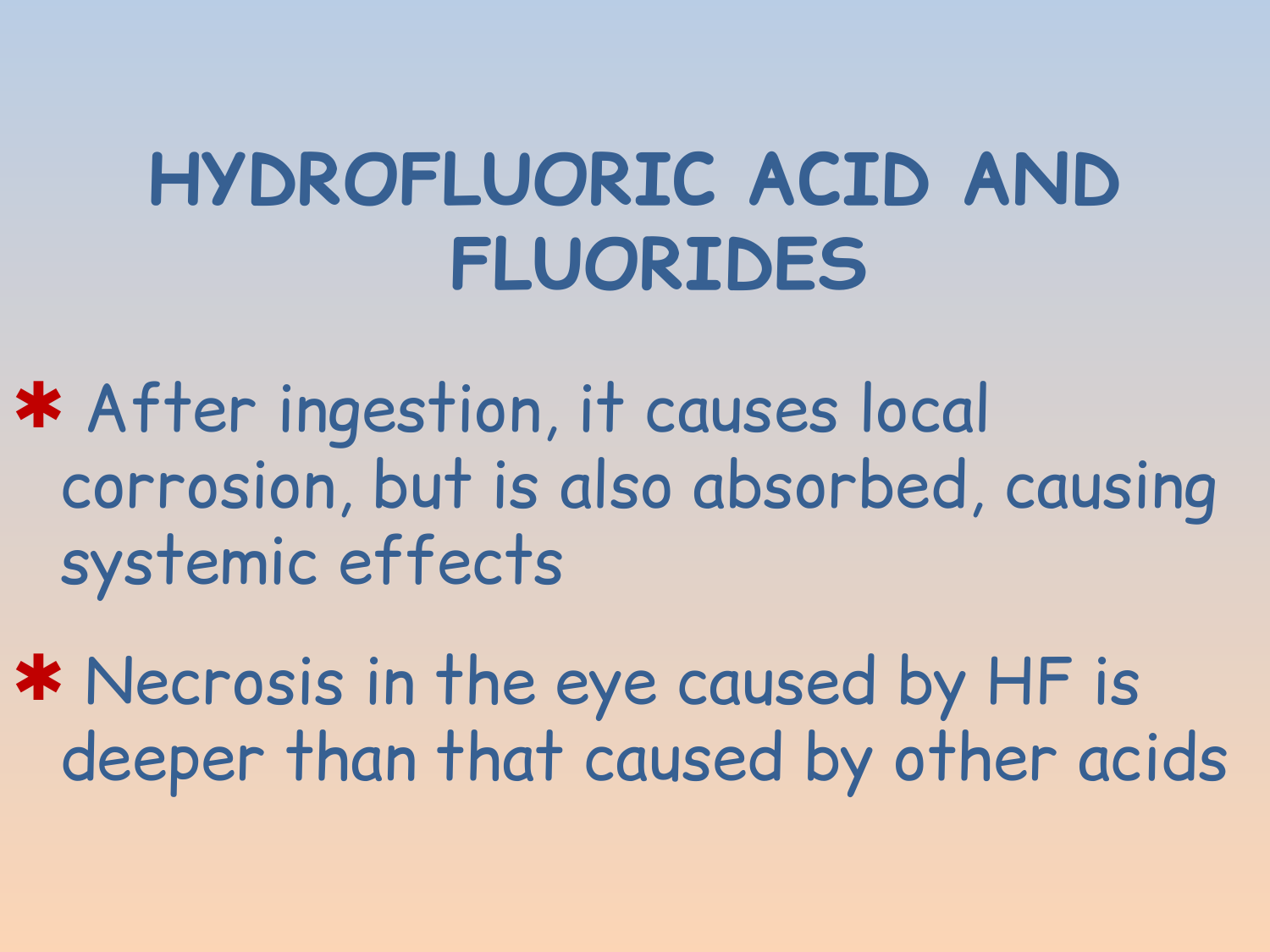

HYDROFLUORIC ACID AND FLUORIDES

 After ingestion, it causes local corrosion, but is also absorbed, causing systemic effects
 Necrosis in the eye caused by HF is deeper than that caused by other acids

#